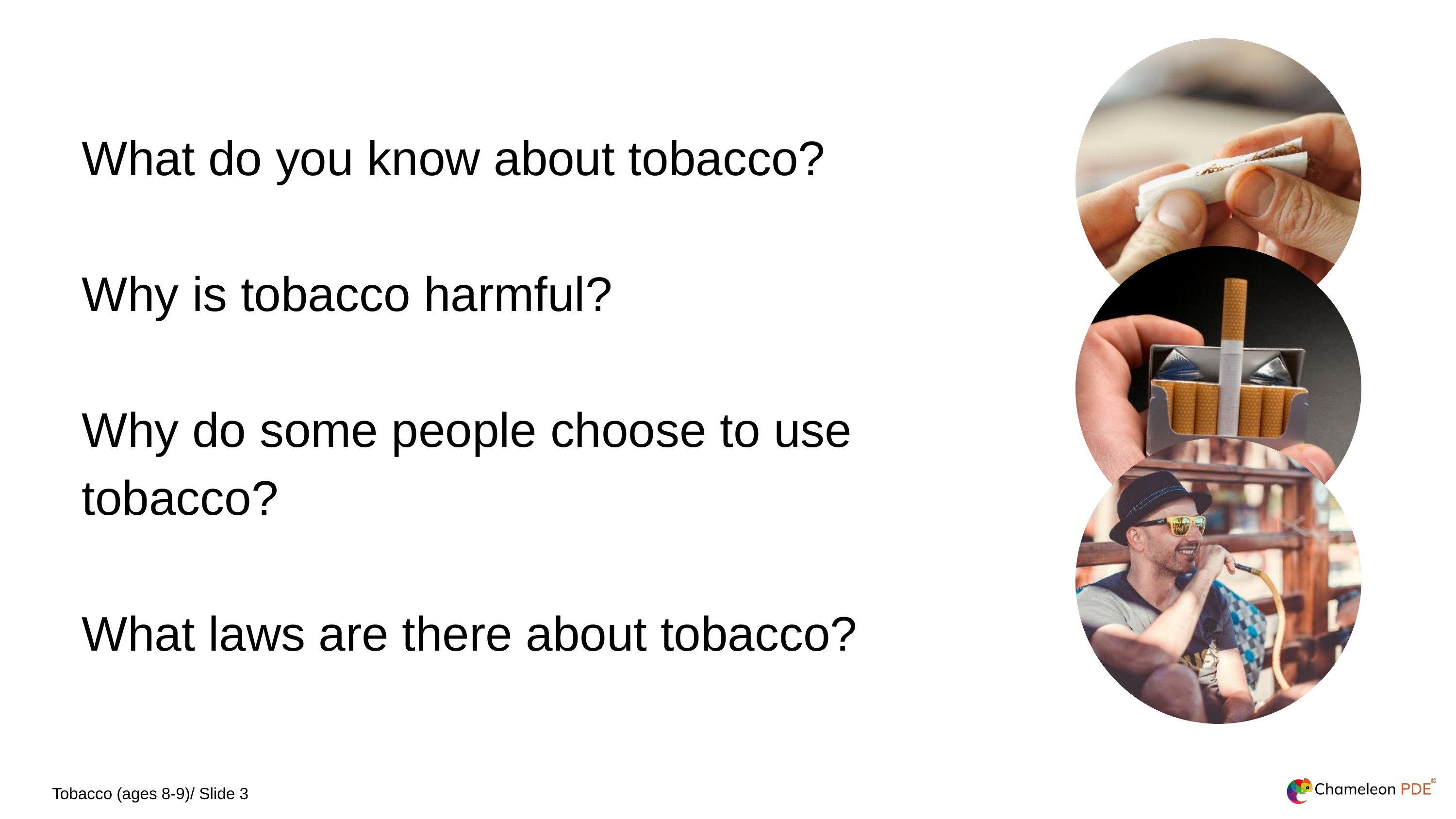

What do you know about tobacco?

Why is tobacco harmful?

Why do some people choose to use tobacco?

What laws are there about tobacco?

Tobacco (ages 8-9)/ Slide 3